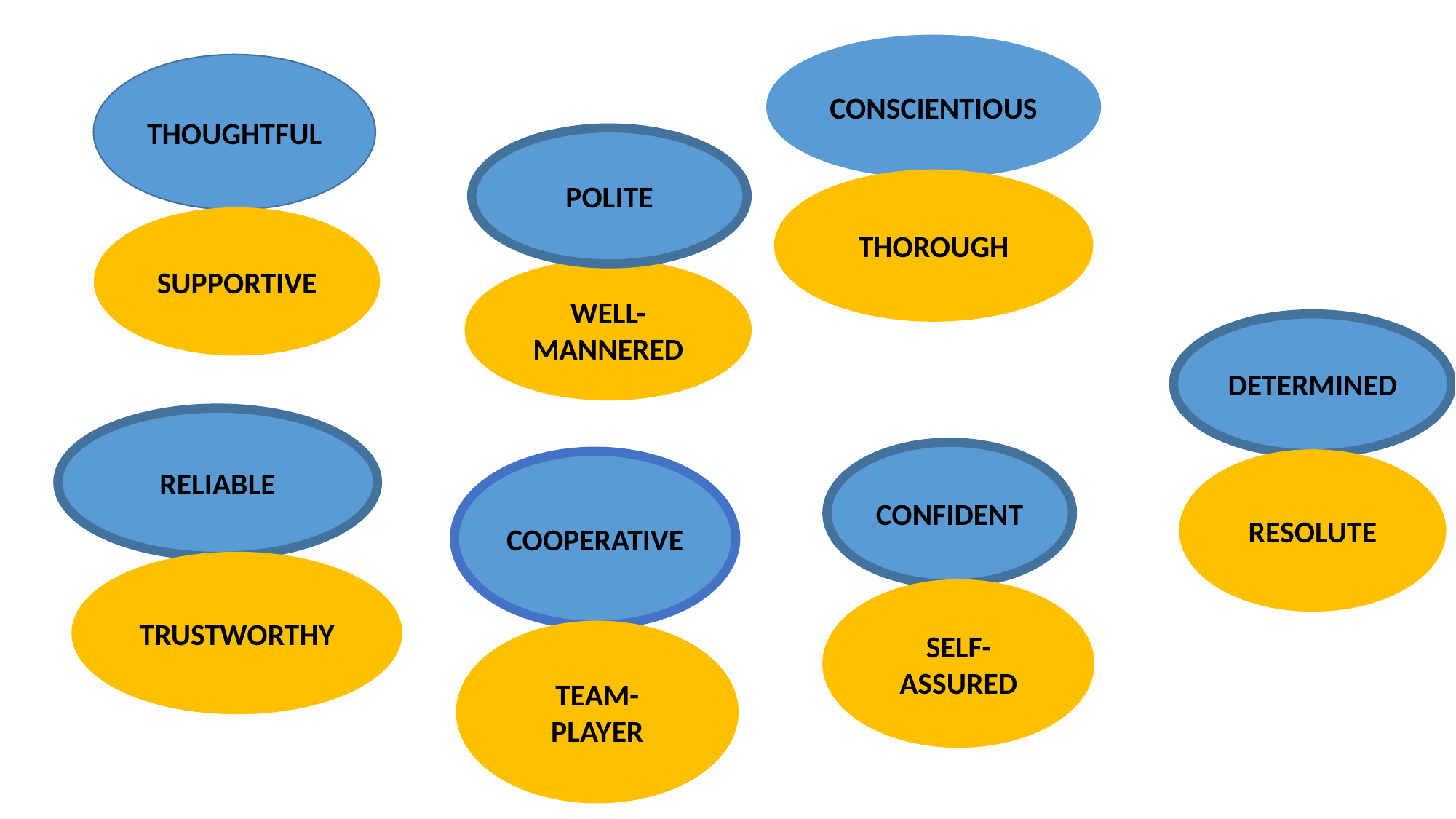

CONSCIENTIOUS
THOUGHTFUL
POLITE
THOROUGH
SUPPORTIVE
WELL-MANNERED
DETERMINED
RELIABLE
CONFIDENT
COOPERATIVE
RESOLUTE
TRUSTWORTHY
SELF-ASSURED
TEAM-PLAYER